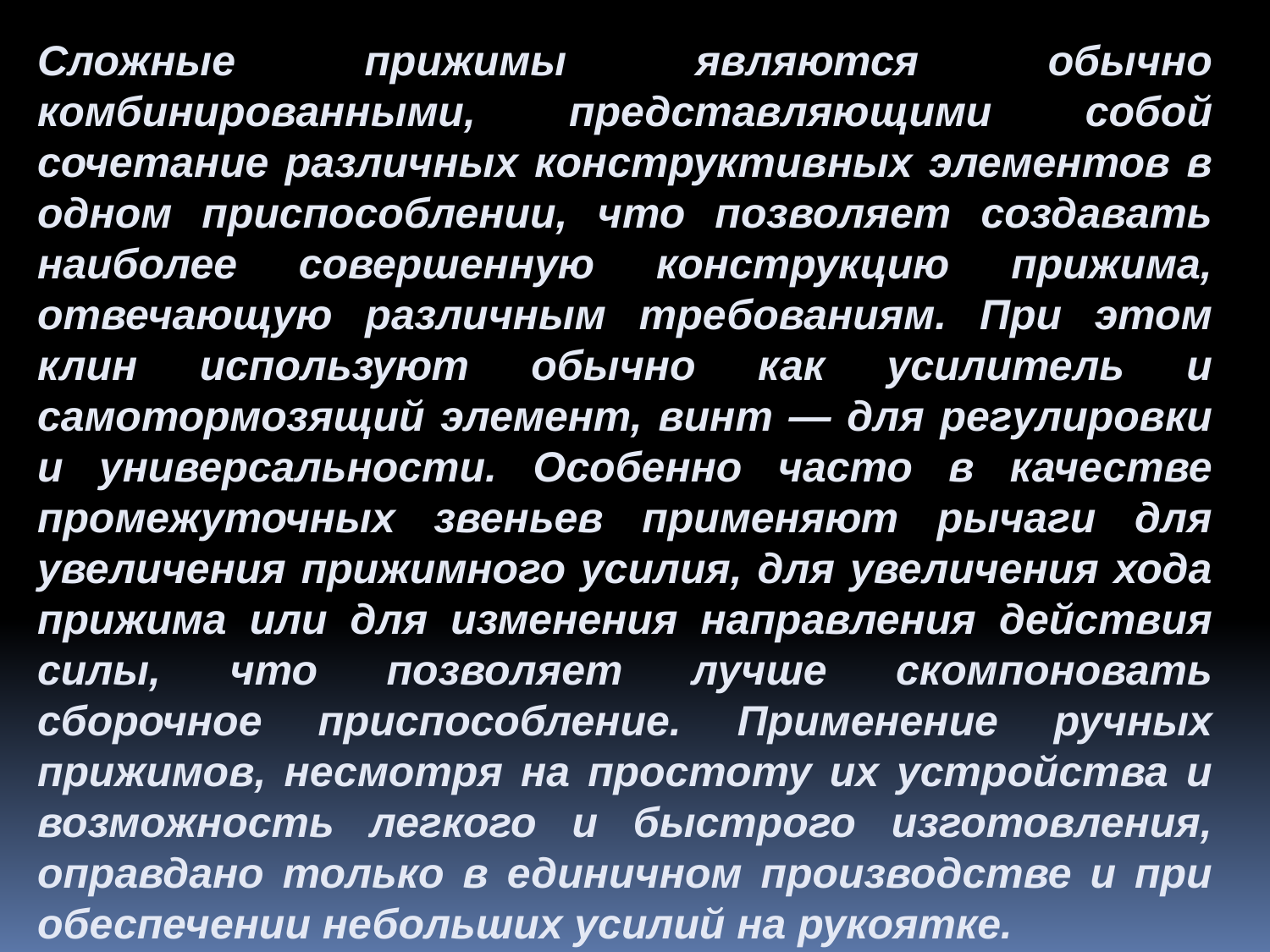

Слож­ные прижимы являются обычно комбинированными, представляю­щими собой сочетание различных конструктивных элементов в од­ном приспособлении, что позволяет создавать наиболее совершен­ную конструкцию прижима, отвечающую различным требованиям. При этом клин используют обычно как усилитель и самотормозя­щий элемент, винт — для регулировки и универсальности. Особенно часто в качестве промежуточных звеньев применяют рычаги для увеличения прижимного усилия, для увеличения хода при­жима или для изменения направления действия силы, что позво­ляет лучше скомпоновать сборочное приспособление. Применение ручных прижимов, несмотря на простоту их устройства и возможность легкого и быстрого изготовления, оправдано только в единичном производстве и при обеспечении небольших усилий на рукоятке.